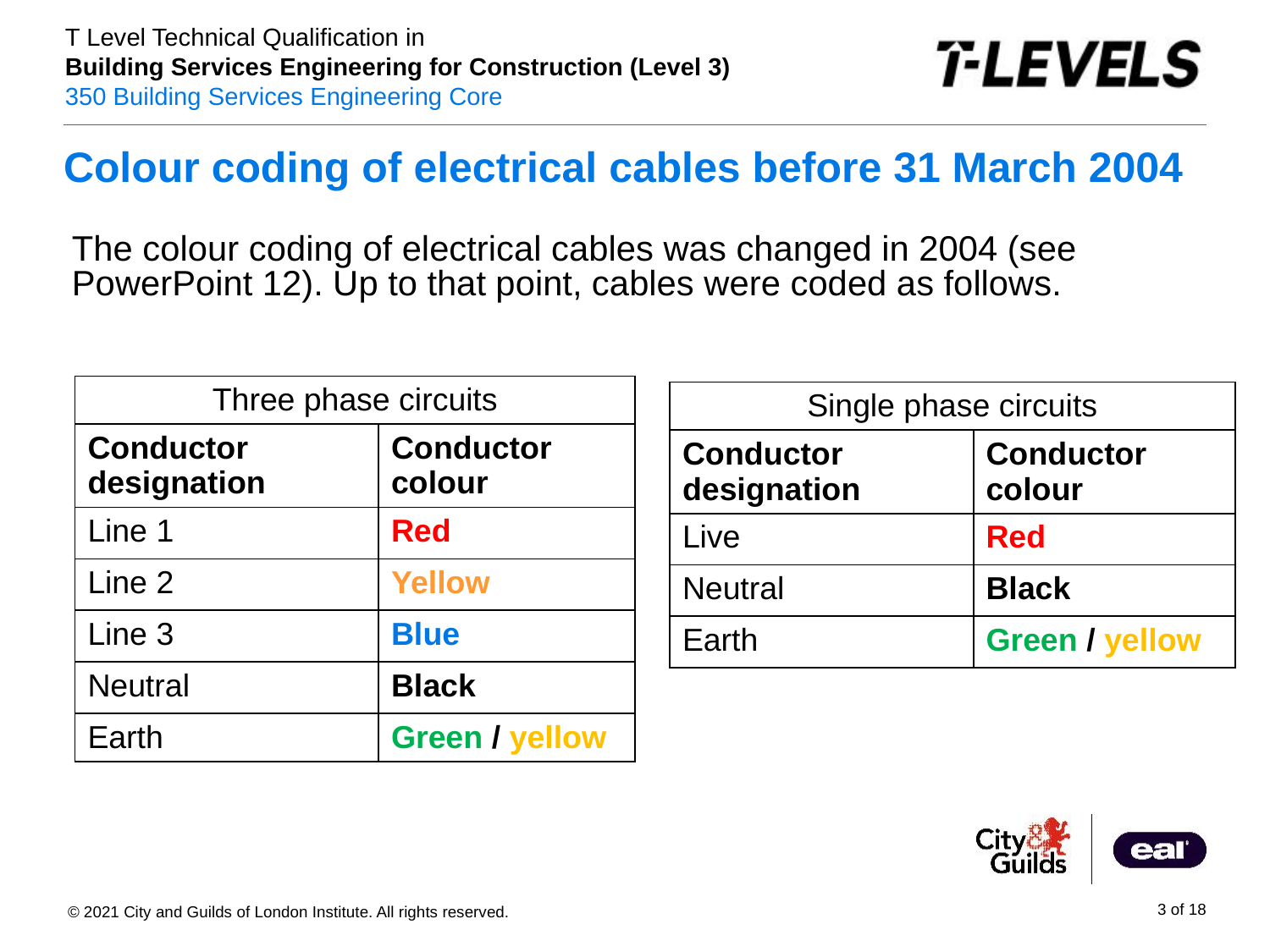

# Colour coding of electrical cables before 31 March 2004
The colour coding of electrical cables was changed in 2004 (see PowerPoint 12). Up to that point, cables were coded as follows.
| Three phase circuits |  |
| --- | --- |
| Conductor designation | Conductor colour |
| Line 1 | Red |
| Line 2 | Yellow |
| Line 3 | Blue |
| Neutral | Black |
| Earth | Green / yellow |
| Single phase circuits |  |
| --- | --- |
| Conductor designation | Conductor colour |
| Live | Red |
| Neutral | Black |
| Earth | Green / yellow |